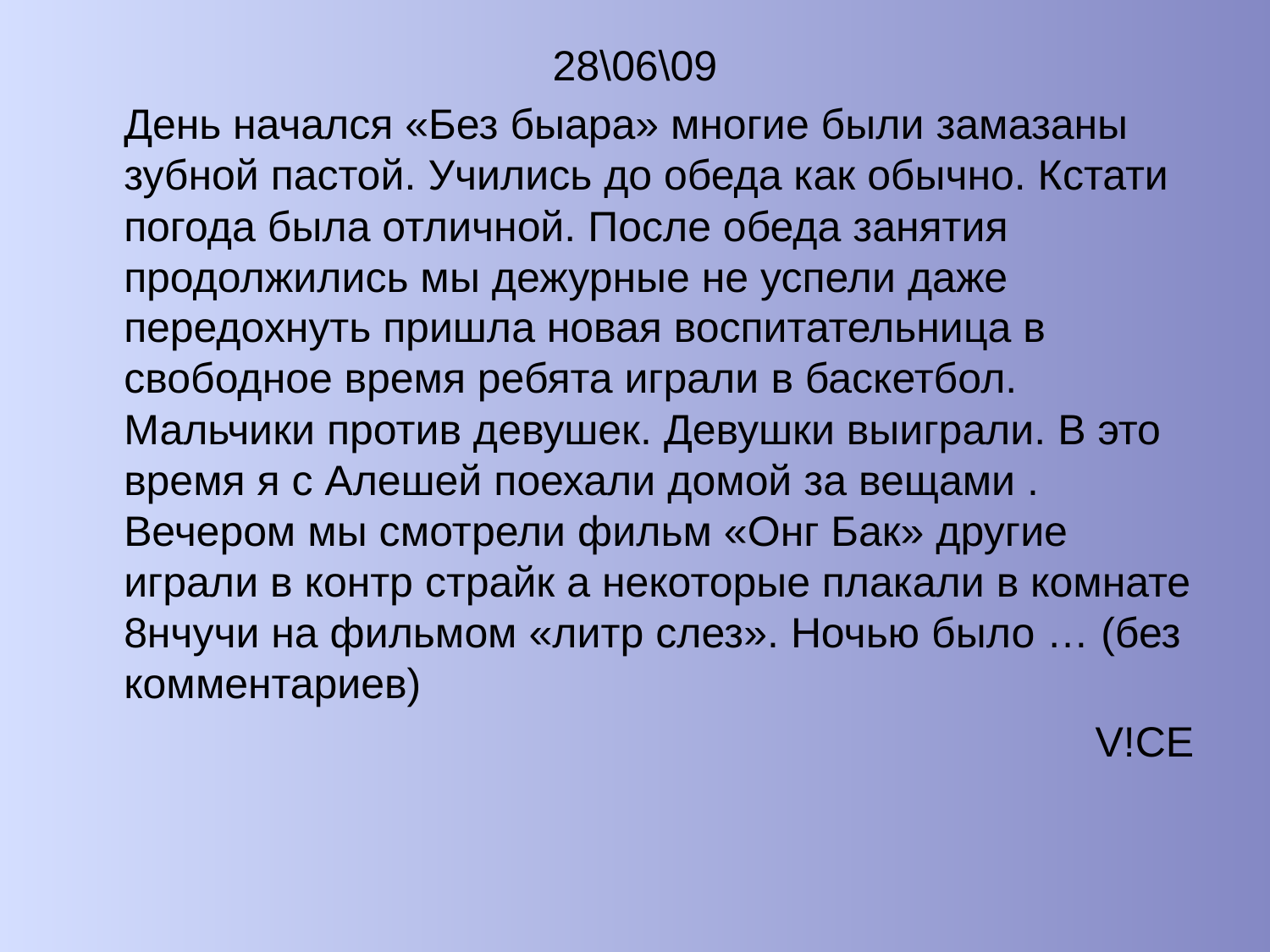

28\06\09
	День начался «Без быара» многие были замазаны зубной пастой. Учились до обеда как обычно. Кстати погода была отличной. После обеда занятия продолжились мы дежурные не успели даже передохнуть пришла новая воспитательница в свободное время ребята играли в баскетбол. Мальчики против девушек. Девушки выиграли. В это время я с Алешей поехали домой за вещами . Вечером мы смотрели фильм «Онг Бак» другие играли в контр страйк а некоторые плакали в комнате 8нчучи на фильмом «литр слез». Ночью было … (без комментариев)
V!CE